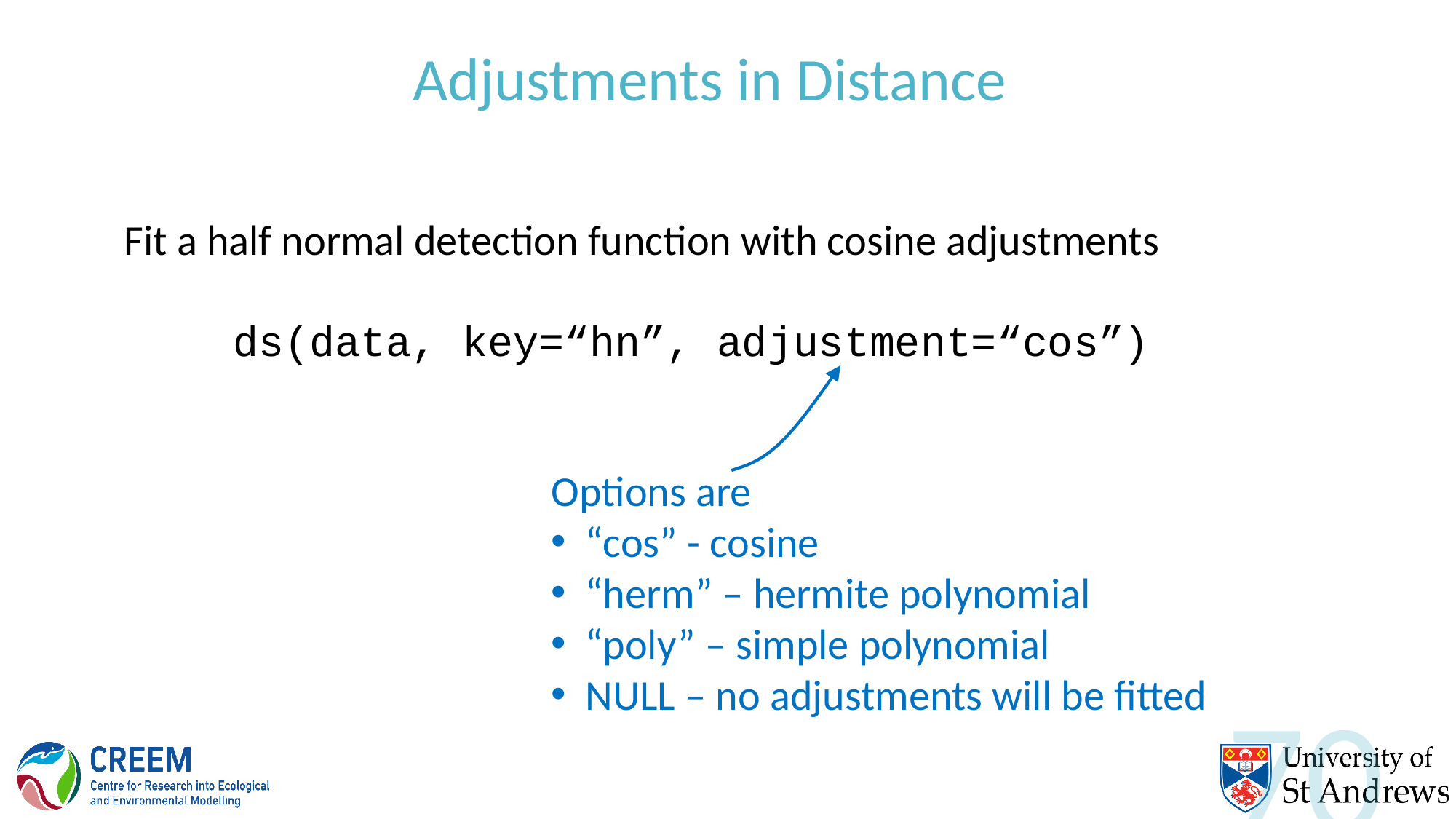

Adjustments in Distance

Fit a half normal detection function with cosine adjustments

	ds(data, key=“hn”, adjustment=“cos”)

Options are
“cos” - cosine
“herm” – hermite polynomial
“poly” – simple polynomial
NULL – no adjustments will be fitted
70